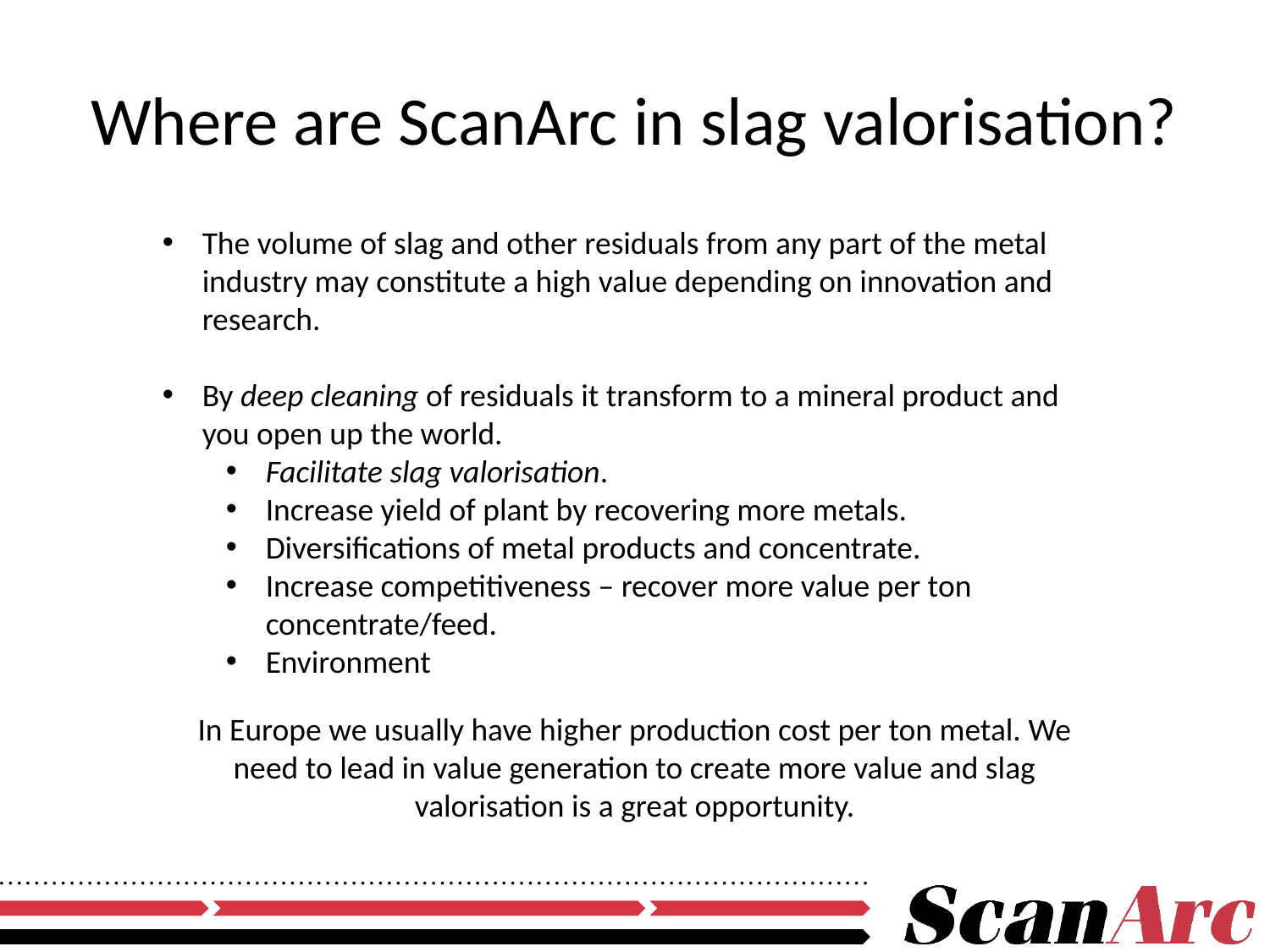

# Where are ScanArc in slag valorisation?
The volume of slag and other residuals from any part of the metal industry may constitute a high value depending on innovation and research.

By deep cleaning of residuals it transform to a mineral product and you open up the world.
Facilitate slag valorisation.
Increase yield of plant by recovering more metals.
Diversifications of metal products and concentrate.
Increase competitiveness – recover more value per ton concentrate/feed.
Environment

In Europe we usually have higher production cost per ton metal. We need to lead in value generation to create more value and slag valorisation is a great opportunity.